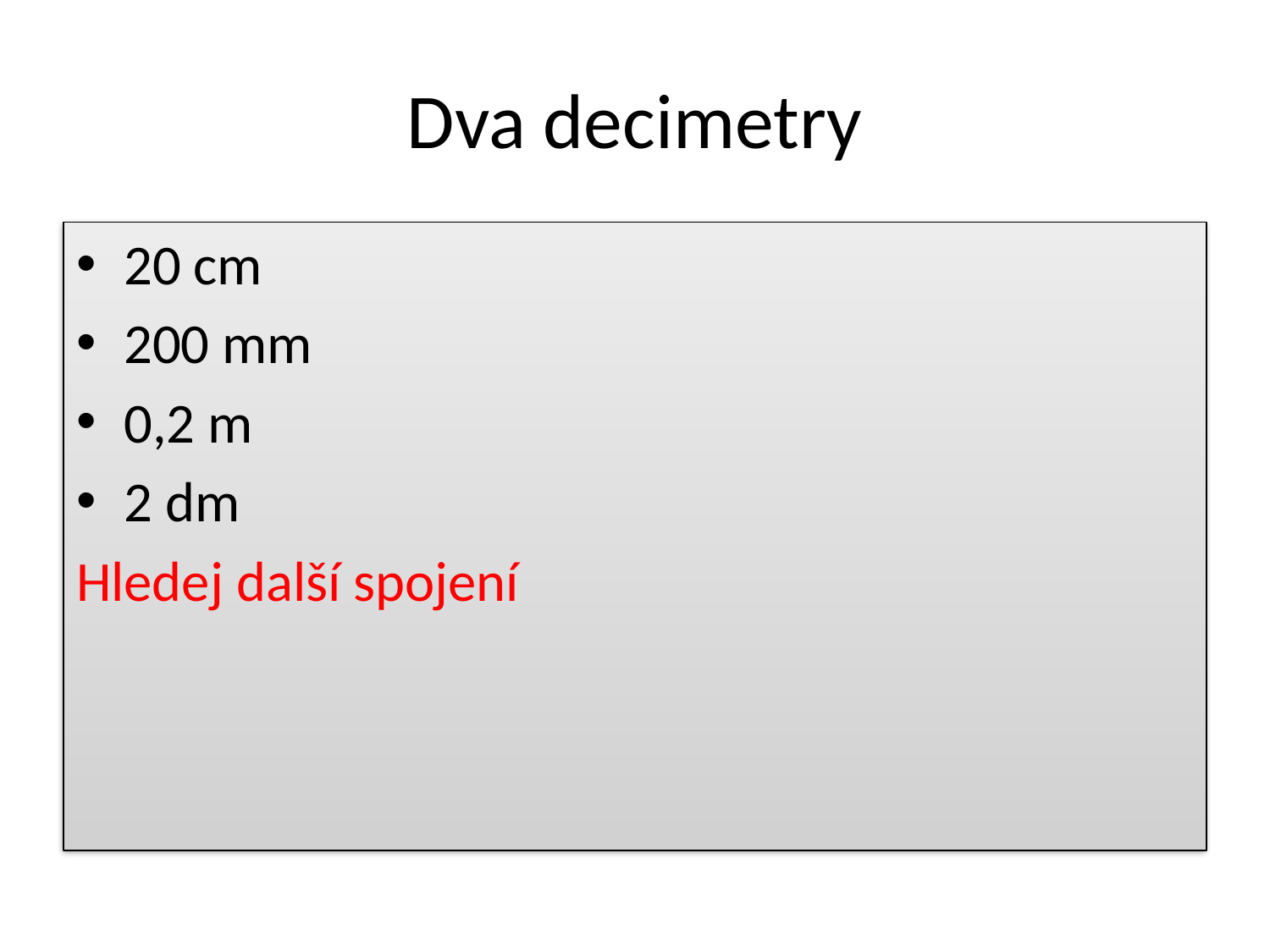

# Dva decimetry
20 cm
200 mm
0,2 m
2 dm
Hledej další spojení